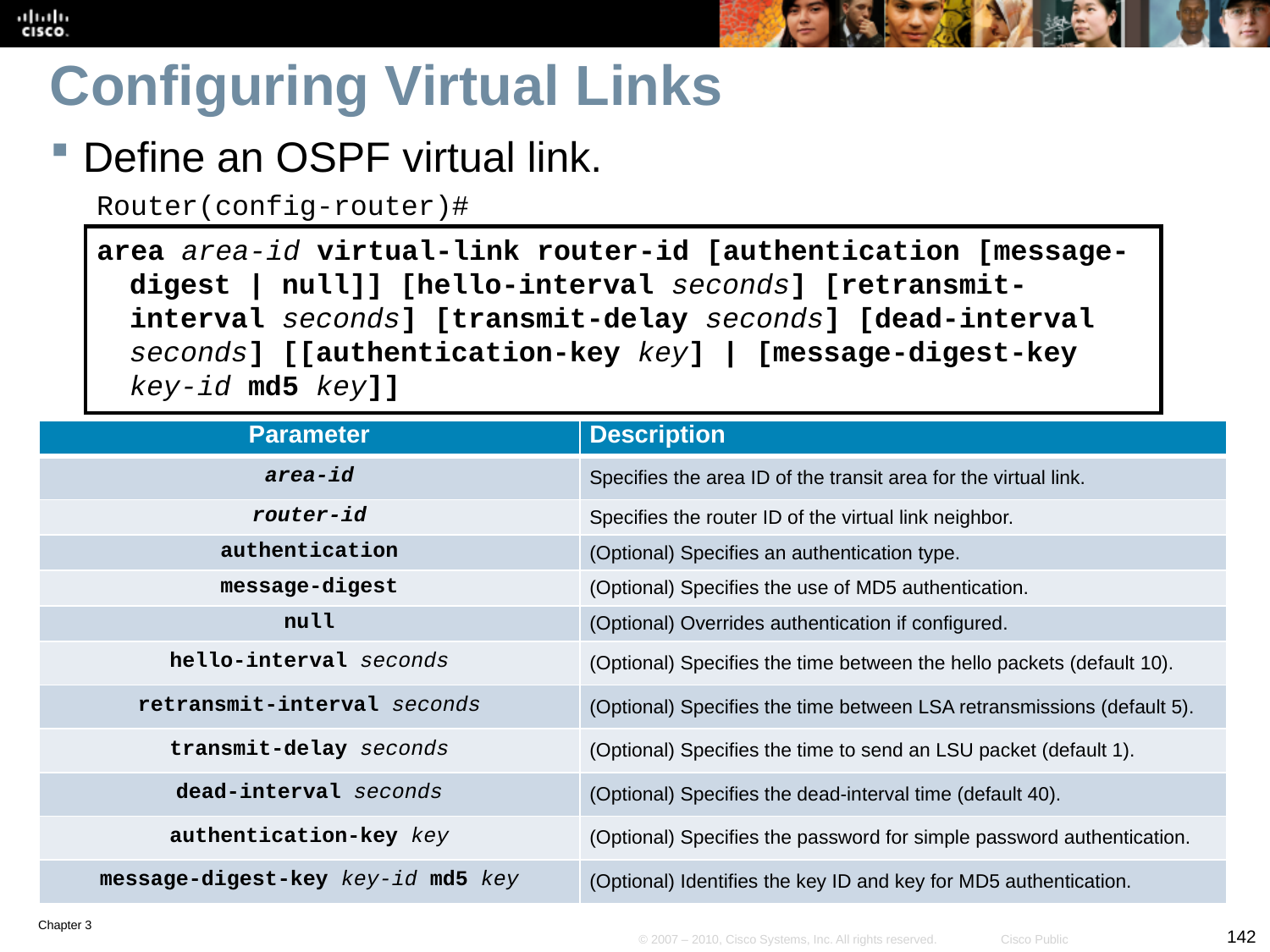

# Configuring Virtual Links
Define an OSPF virtual link.
Router(config-router)#
area area-id virtual-link router-id [authentication [message-digest | null]] [hello-interval seconds] [retransmit-interval seconds] [transmit-delay seconds] [dead-interval seconds] [[authentication-key key] | [message-digest-key key-id md5 key]]
| Parameter | Description |
| --- | --- |
| area-id | Specifies the area ID of the transit area for the virtual link. |
| router-id | Specifies the router ID of the virtual link neighbor. |
| authentication | (Optional) Specifies an authentication type. |
| message-digest | (Optional) Specifies the use of MD5 authentication. |
| null | (Optional) Overrides authentication if configured. |
| hello-interval seconds | (Optional) Specifies the time between the hello packets (default 10). |
| retransmit-interval seconds | (Optional) Specifies the time between LSA retransmissions (default 5). |
| transmit-delay seconds | (Optional) Specifies the time to send an LSU packet (default 1). |
| dead-interval seconds | (Optional) Specifies the dead-interval time (default 40). |
| authentication-key key | (Optional) Specifies the password for simple password authentication. |
| message-digest-key key-id md5 key | (Optional) Identifies the key ID and key for MD5 authentication. |